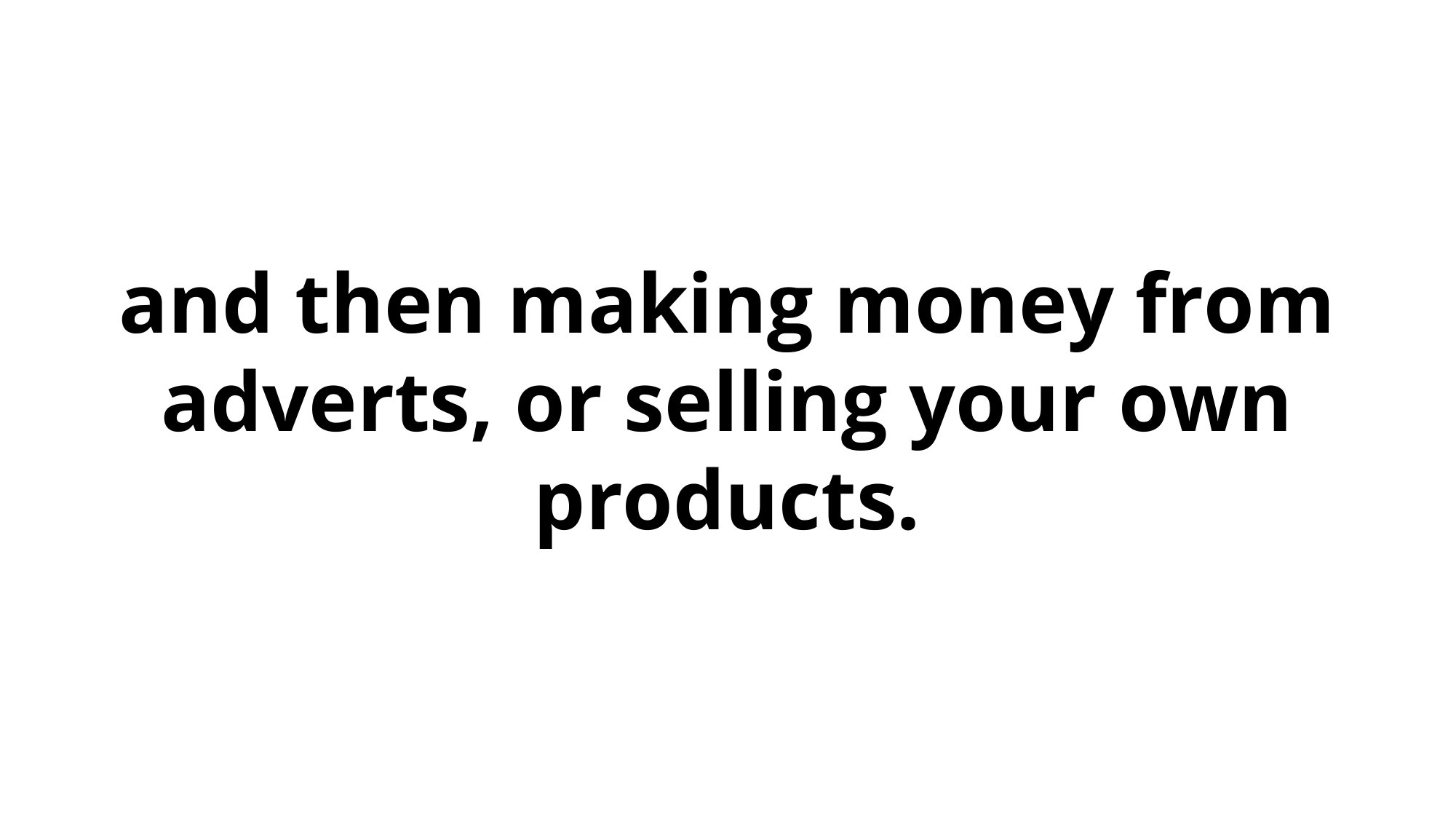

and then making money from adverts, or selling your own products.